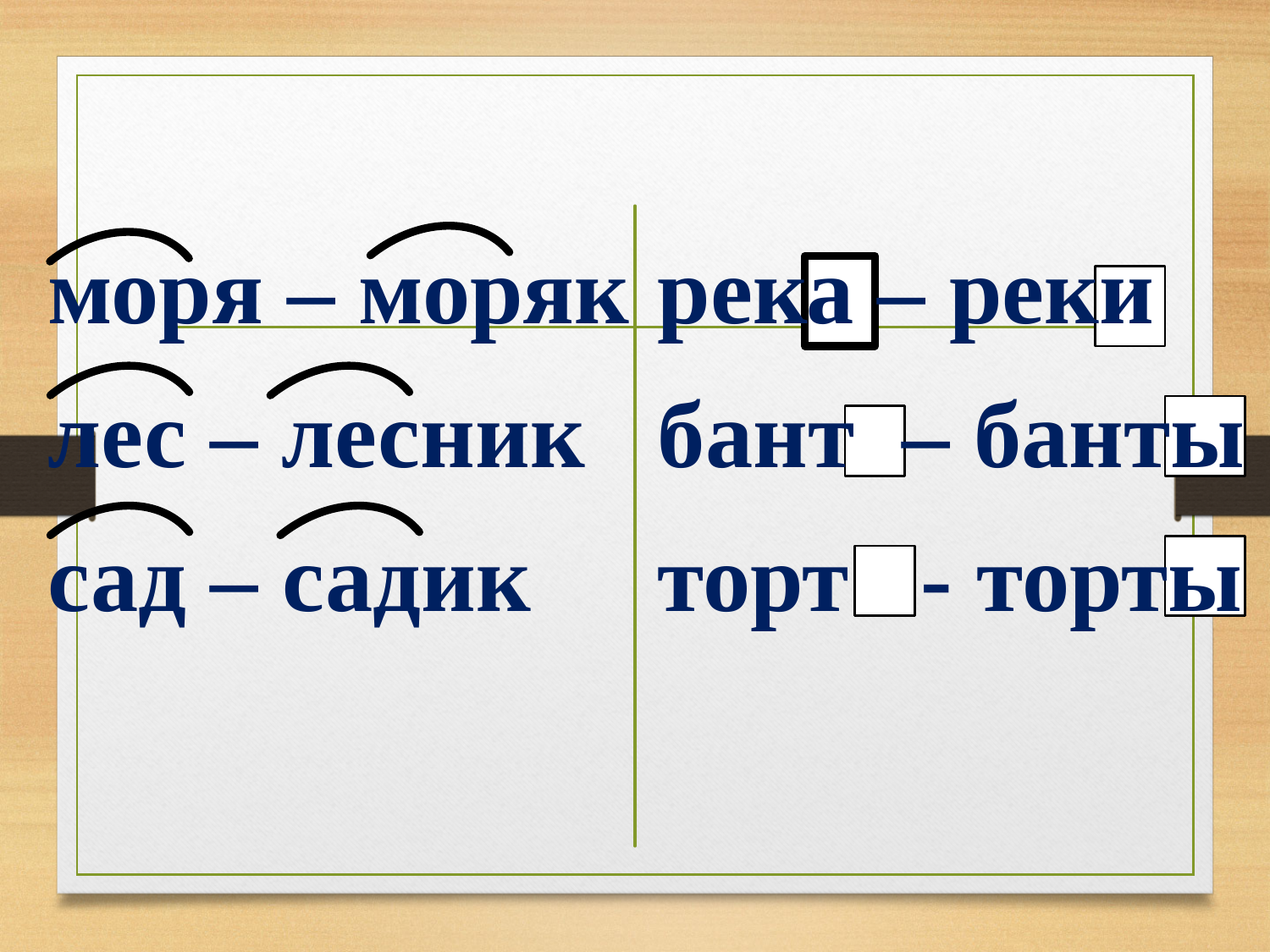

#
моря – моряк
лес – лесник
сад – садик
река – реки
бант  – банты
торт   - торты